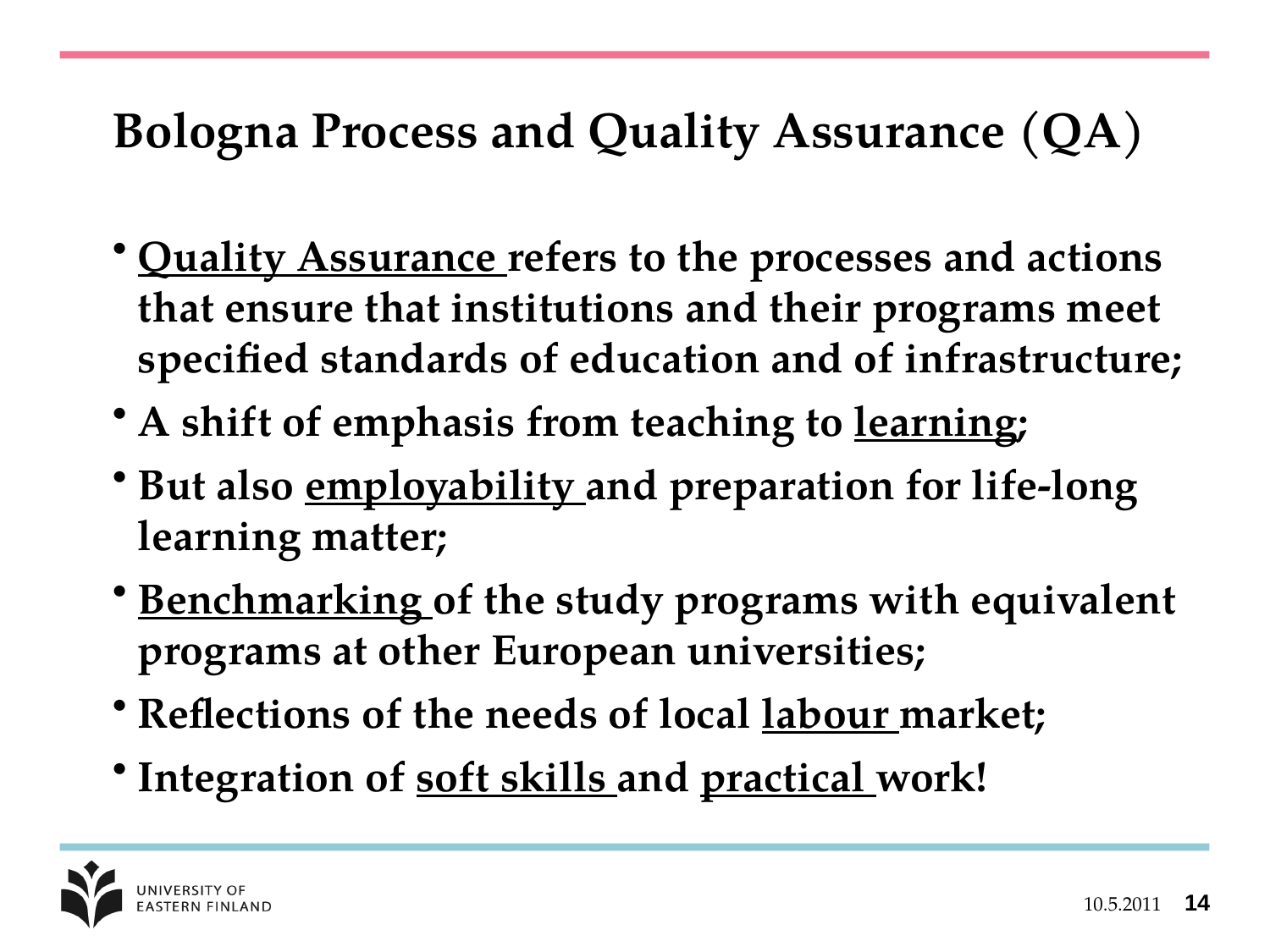

# Bologna Process and Quality Assurance (QA)
Quality Assurance refers to the processes and actions that ensure that institutions and their programs meet specified standards of education and of infrastructure;
A shift of emphasis from teaching to learning;
But also employability and preparation for life-long learning matter;
Benchmarking of the study programs with equivalent programs at other European universities;
Reflections of the needs of local labour market;
Integration of soft skills and practical work!
10.5.2011
14